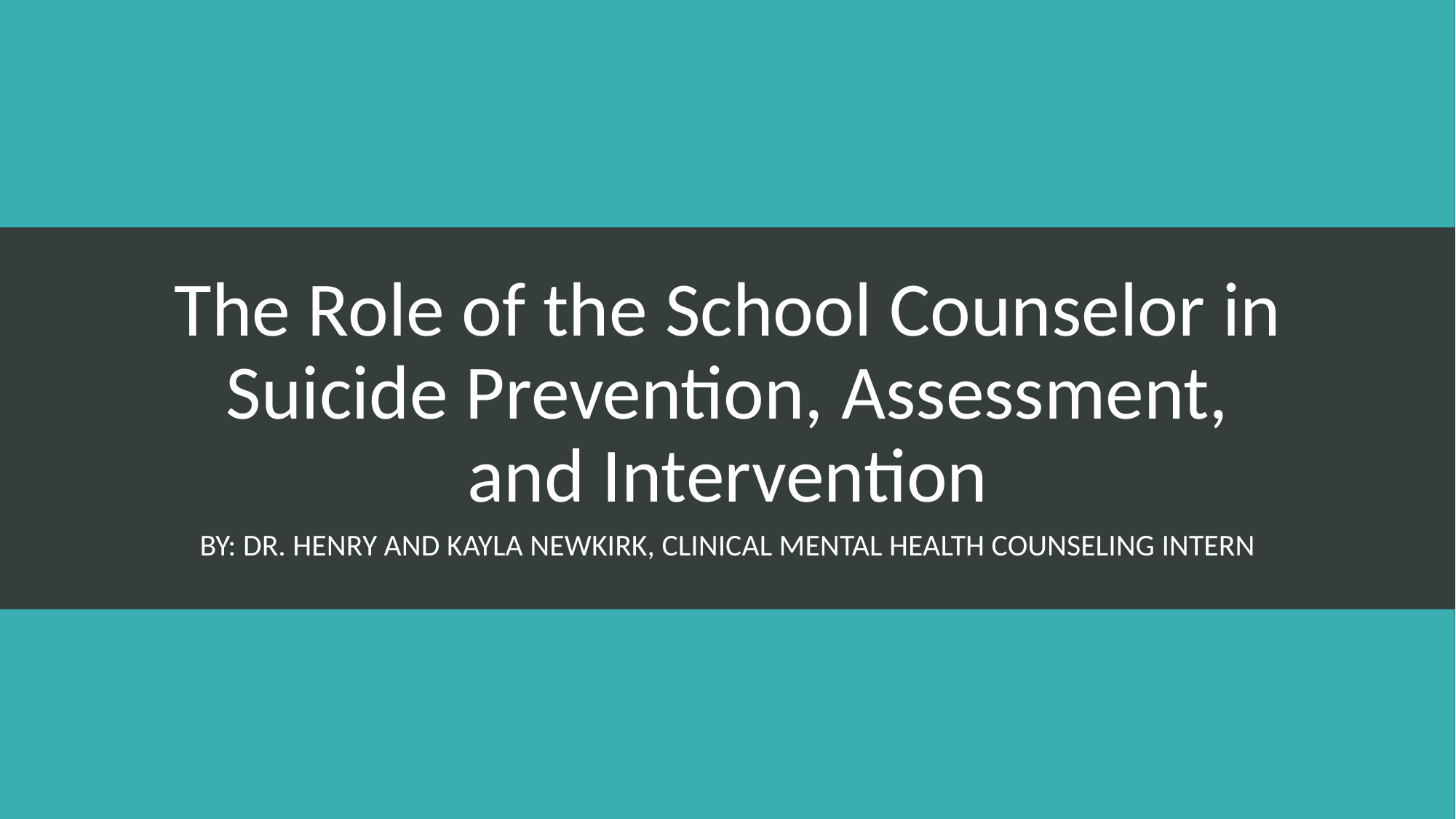

# The Role of the School Counselor in Suicide Prevention, Assessment, and Intervention
By: Dr. Henry and Kayla Newkirk, Clinical Mental Health Counseling Intern